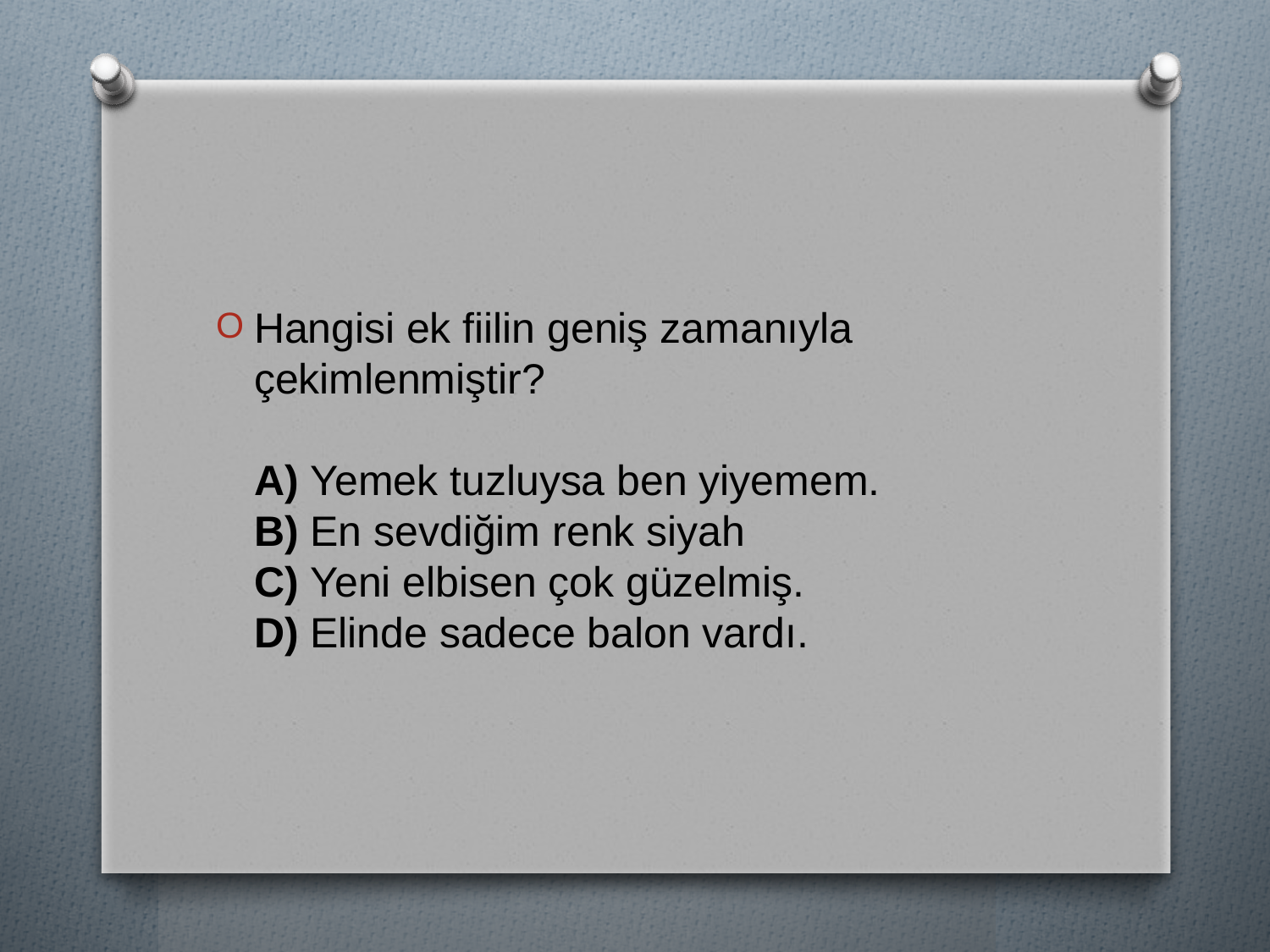

#
Hangisi ek fiilin geniş zamanıyla çekimlenmiştir? 
A) Yemek tuzluysa ben yiyemem. 
B) En sevdiğim renk siyah 
C) Yeni elbisen çok güzelmiş. 
D) Elinde sadece balon vardı.